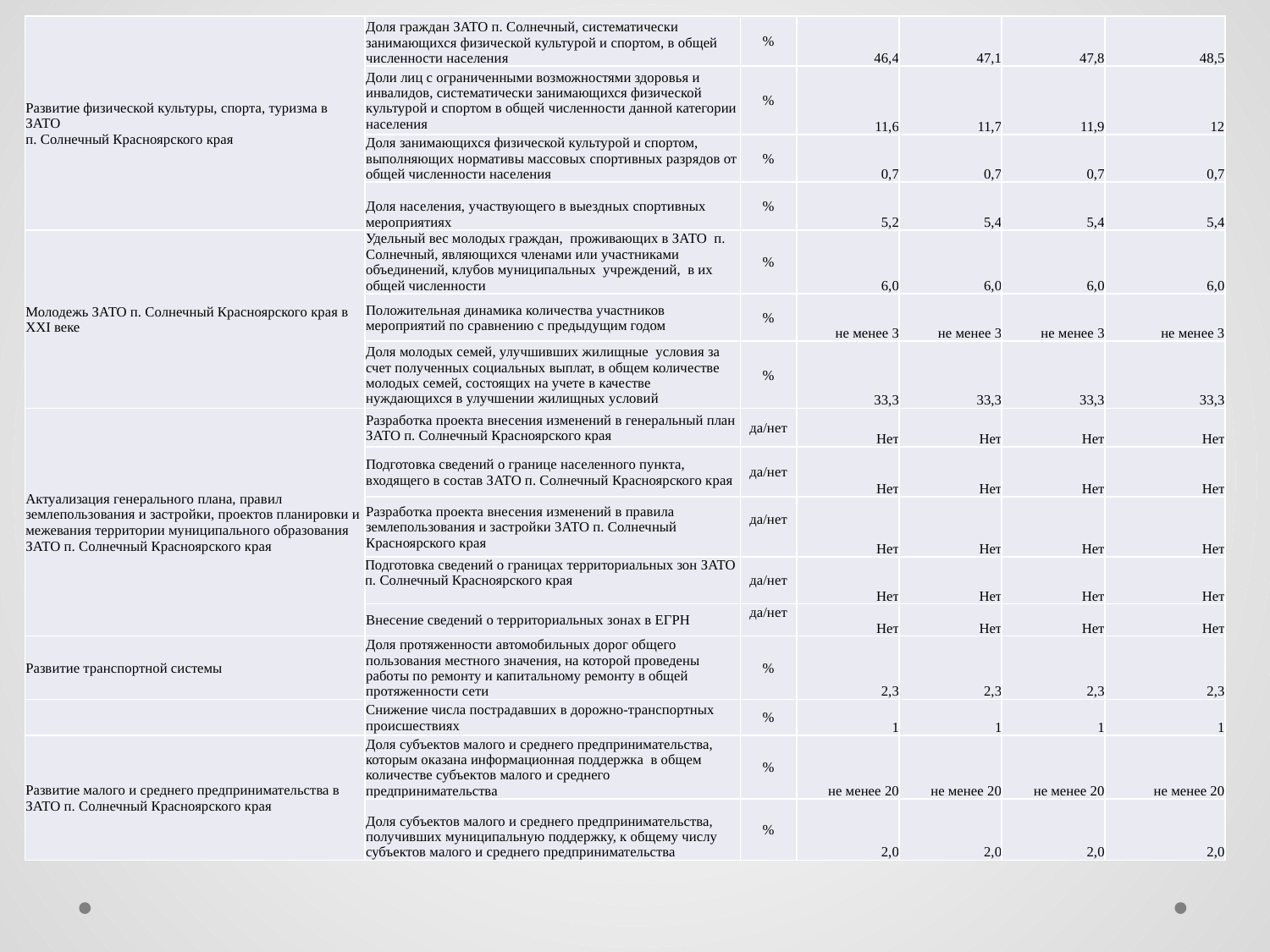

| Развитие физической культуры, спорта, туризма в ЗАТО п. Солнечный Красноярского края | Доля граждан ЗАТО п. Солнечный, систематически занимающихся физической культурой и спортом, в общей численности населения | % | 46,4 | 47,1 | 47,8 | 48,5 |
| --- | --- | --- | --- | --- | --- | --- |
|  | Доли лиц с ограниченными возможностями здоровья и инвалидов, систематически занимающихся физической культурой и спортом в общей численности данной категории населения | % | 11,6 | 11,7 | 11,9 | 12 |
|  | Доля занимающихся физической культурой и спортом, выполняющих нормативы массовых спортивных разрядов от общей численности населения | % | 0,7 | 0,7 | 0,7 | 0,7 |
|  | Доля населения, участвующего в выездных спортивных мероприятиях | % | 5,2 | 5,4 | 5,4 | 5,4 |
| Молодежь ЗАТО п. Солнечный Красноярского края в XXI веке | Удельный вес молодых граждан, проживающих в ЗАТО п. Солнечный, являющихся членами или участниками объединений, клубов муниципальных учреждений, в их общей численности | % | 6,0 | 6,0 | 6,0 | 6,0 |
|  | Положительная динамика количества участников мероприятий по сравнению с предыдущим годом | % | не менее 3 | не менее 3 | не менее 3 | не менее 3 |
|  | Доля молодых семей, улучшивших жилищные условия за счет полученных социальных выплат, в общем количестве молодых семей, состоящих на учете в качестве нуждающихся в улучшении жилищных условий | % | 33,3 | 33,3 | 33,3 | 33,3 |
| Актуализация генерального плана, правил землепользования и застройки, проектов планировки и межевания территории муниципального образования ЗАТО п. Солнечный Красноярского края | Разработка проекта внесения изменений в генеральный план ЗАТО п. Солнечный Красноярского края | да/нет | Нет | Нет | Нет | Нет |
|  | Подготовка сведений о границе населенного пункта, входящего в состав ЗАТО п. Солнечный Красноярского края | да/нет | Нет | Нет | Нет | Нет |
|  | Разработка проекта внесения изменений в правила землепользования и застройки ЗАТО п. Солнечный Красноярского края | да/нет | Нет | Нет | Нет | Нет |
|  | Подготовка сведений о границах территориальных зон ЗАТО п. Солнечный Красноярского края | да/нет | Нет | Нет | Нет | Нет |
|  | Внесение сведений о территориальных зонах в ЕГРН | да/нет | Нет | Нет | Нет | Нет |
| Развитие транспортной системы | Доля протяженности автомобильных дорог общего пользования местного значения, на которой проведены работы по ремонту и капитальному ремонту в общей протяженности сети | % | 2,3 | 2,3 | 2,3 | 2,3 |
|  | Снижение числа пострадавших в дорожно-транспортных происшествиях | % | 1 | 1 | 1 | 1 |
| Развитие малого и среднего предпринимательства в ЗАТО п. Солнечный Красноярского края | Доля субъектов малого и среднего предпринимательства, которым оказана информационная поддержка в общем количестве субъектов малого и среднего предпринимательства | % | не менее 20 | не менее 20 | не менее 20 | не менее 20 |
|  | Доля субъектов малого и среднего предпринимательства, получивших муниципальную поддержку, к общему числу субъектов малого и среднего предпринимательства | % | 2,0 | 2,0 | 2,0 | 2,0 |